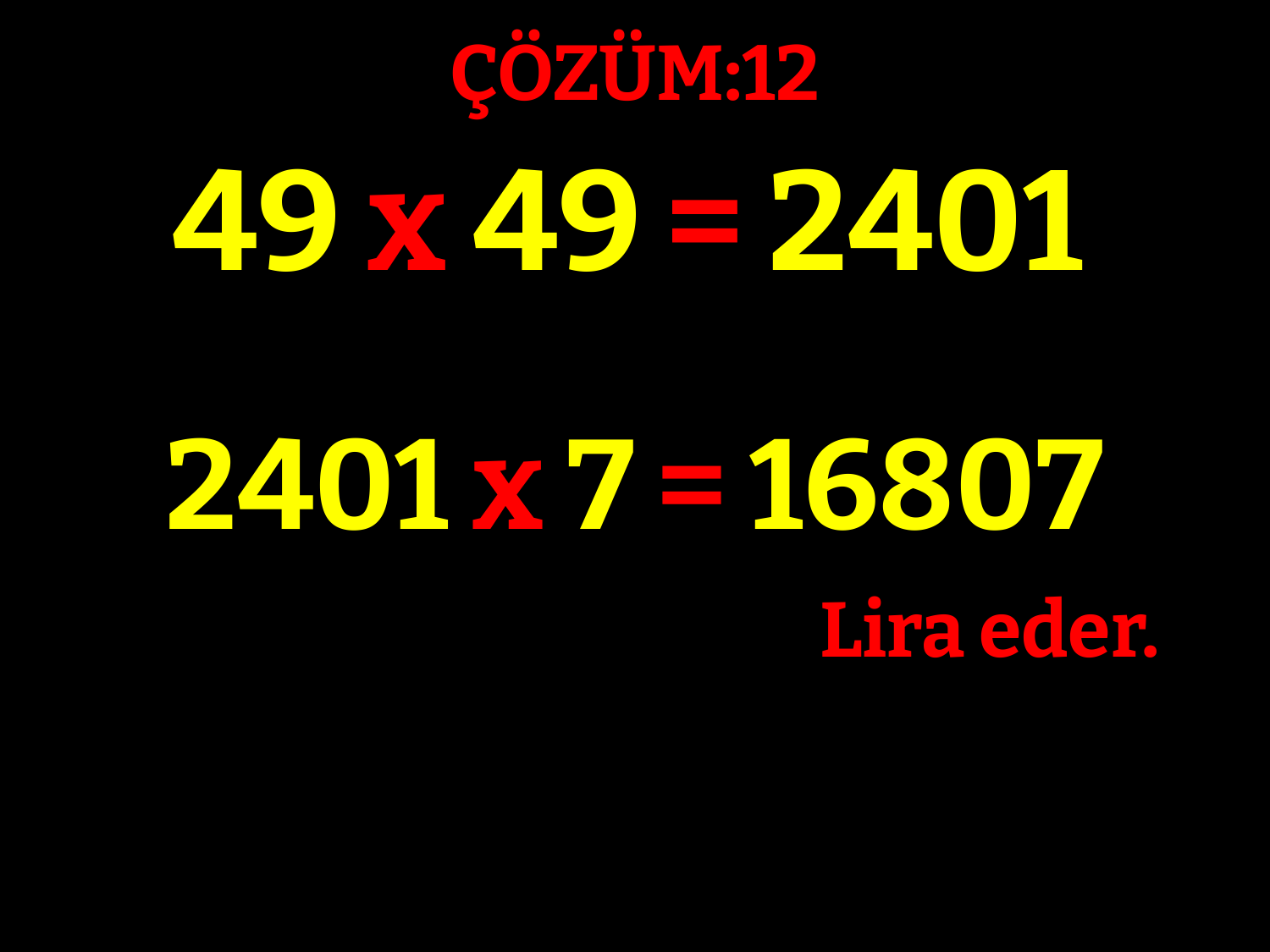

ÇÖZÜM:12
49 x 49 = 2401
#
2401 x 7 = 16807
Lira eder.